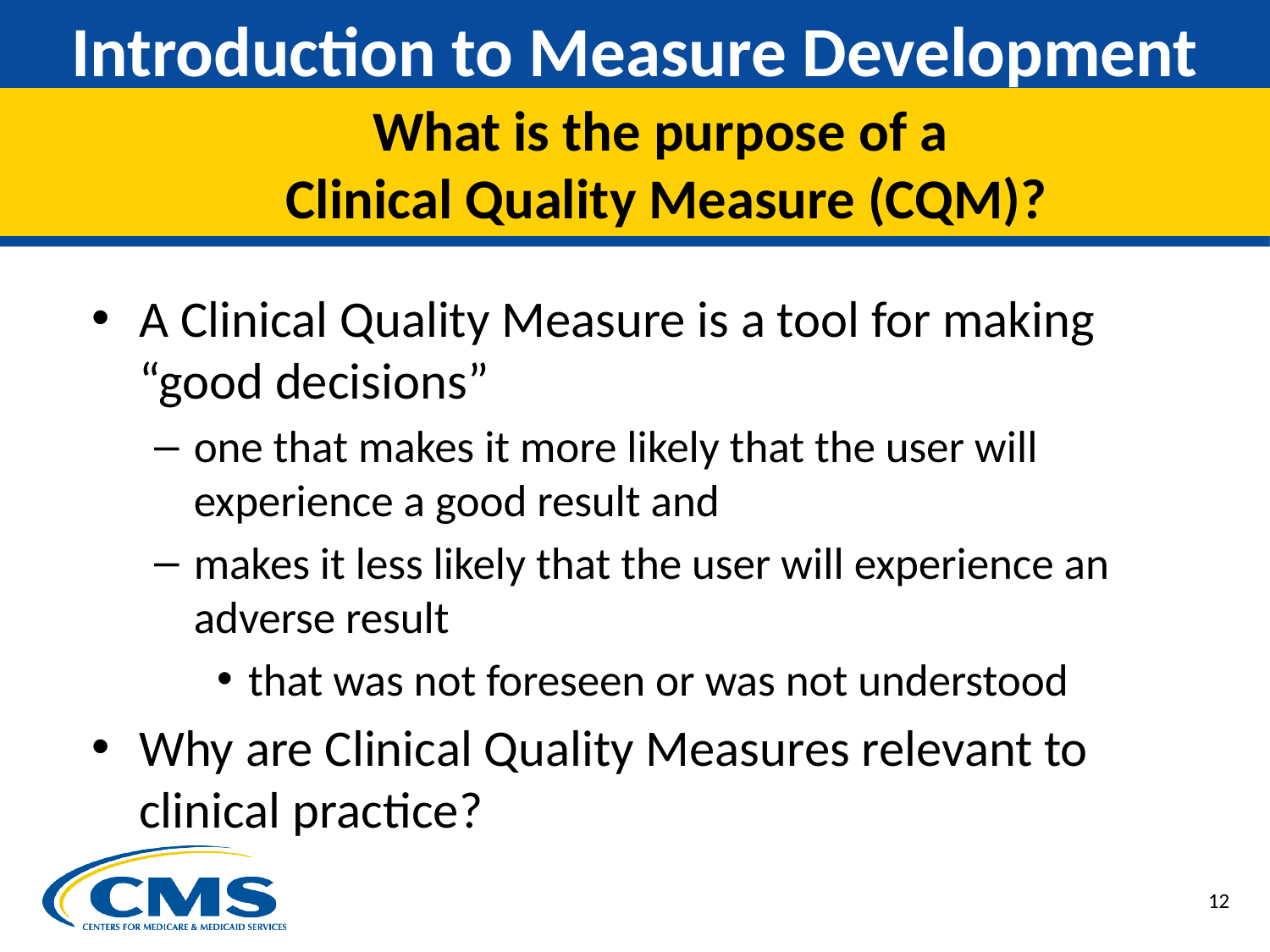

# Introduction to Measure Development
What is the purpose of a
Clinical Quality Measure (CQM)?
A Clinical Quality Measure is a tool for making “good decisions”
one that makes it more likely that the user will experience a good result and
makes it less likely that the user will experience an adverse result
that was not foreseen or was not understood
Why are Clinical Quality Measures relevant to clinical practice?